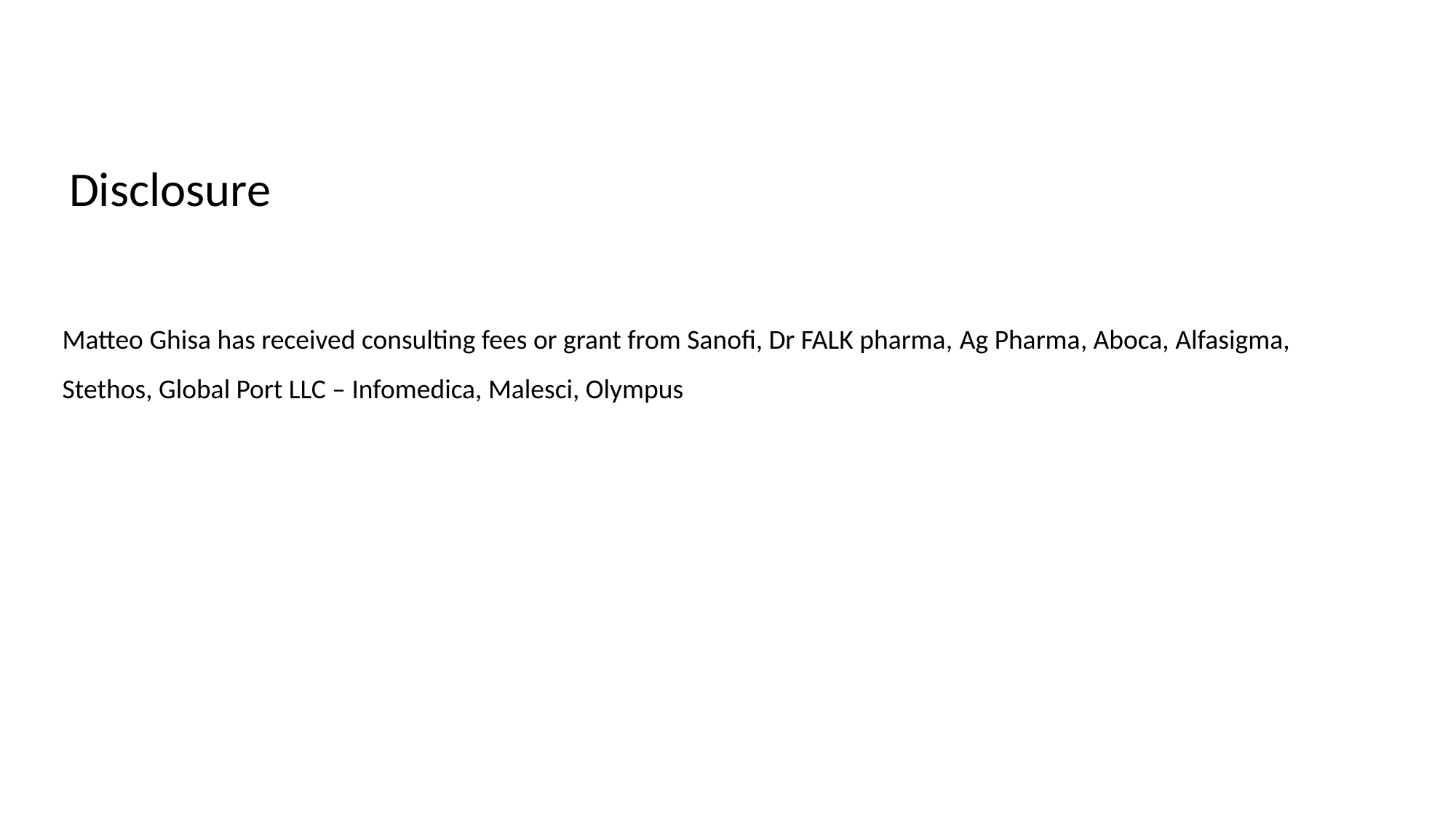

Disclosure

Matteo Ghisa has received consulting fees or grant from Sanofi, Dr FALK pharma, Ag Pharma, Aboca, Alfasigma, Stethos, Global Port LLC – Infomedica, Malesci, Olympus